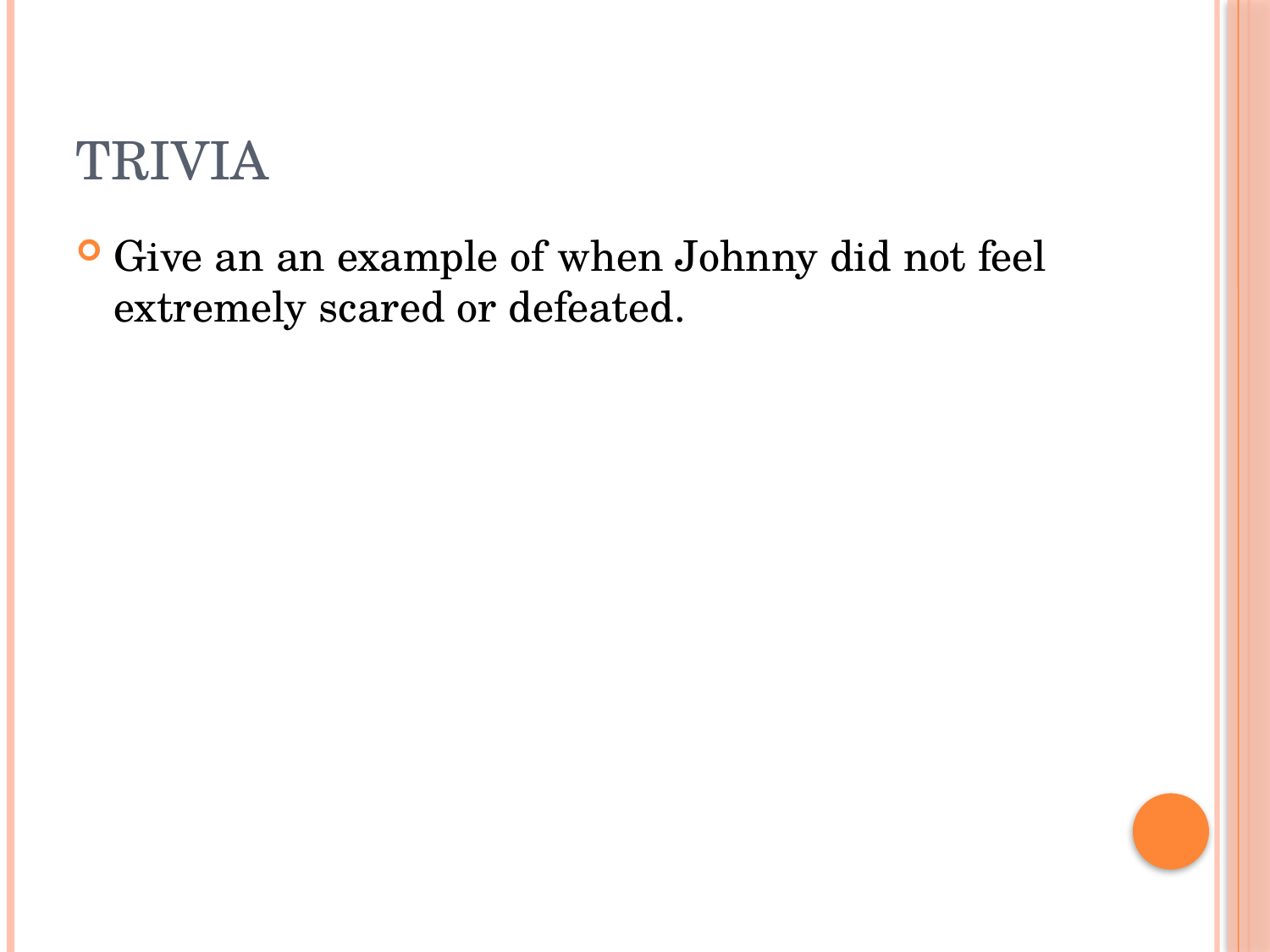

# Trivia
Give an an example of when Johnny did not feel extremely scared or defeated.